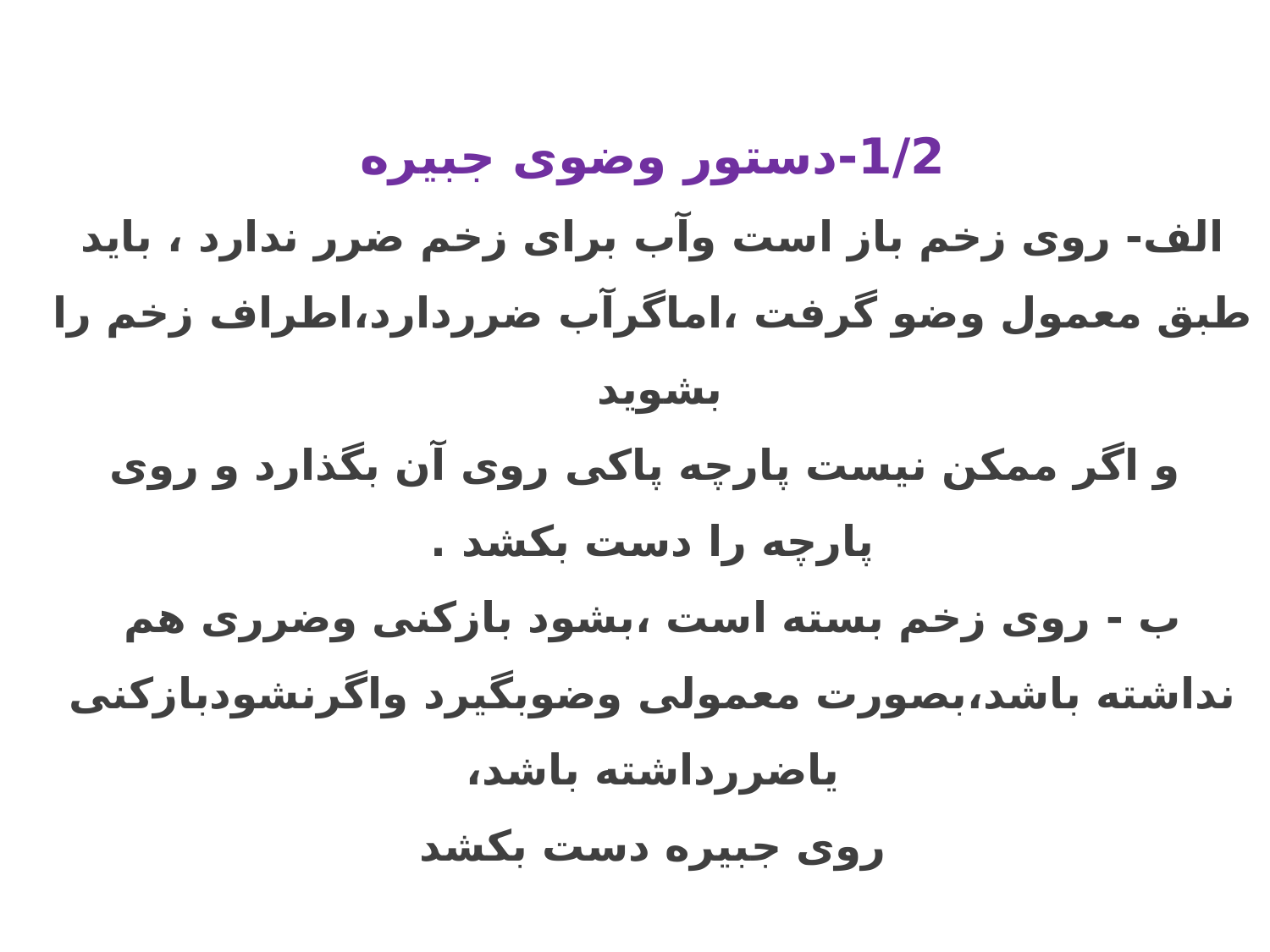

1/2-دستور وضوی جبیره
الف- روی زخم باز است وآب برای زخم ضرر ندارد ، باید طبق معمول وضو گرفت ،اماگرآب ضرردارد،اطراف زخم را بشوید
 و اگر ممکن نیست پارچه پاکی روی آن بگذارد و روی پارچه را دست بکشد .
ب - روی زخم بسته است ،بشود بازکنی وضرری هم نداشته باشد،بصورت معمولی وضوبگیرد واگرنشودبازکنی یاضررداشته باشد،
روی جبیره دست بکشد